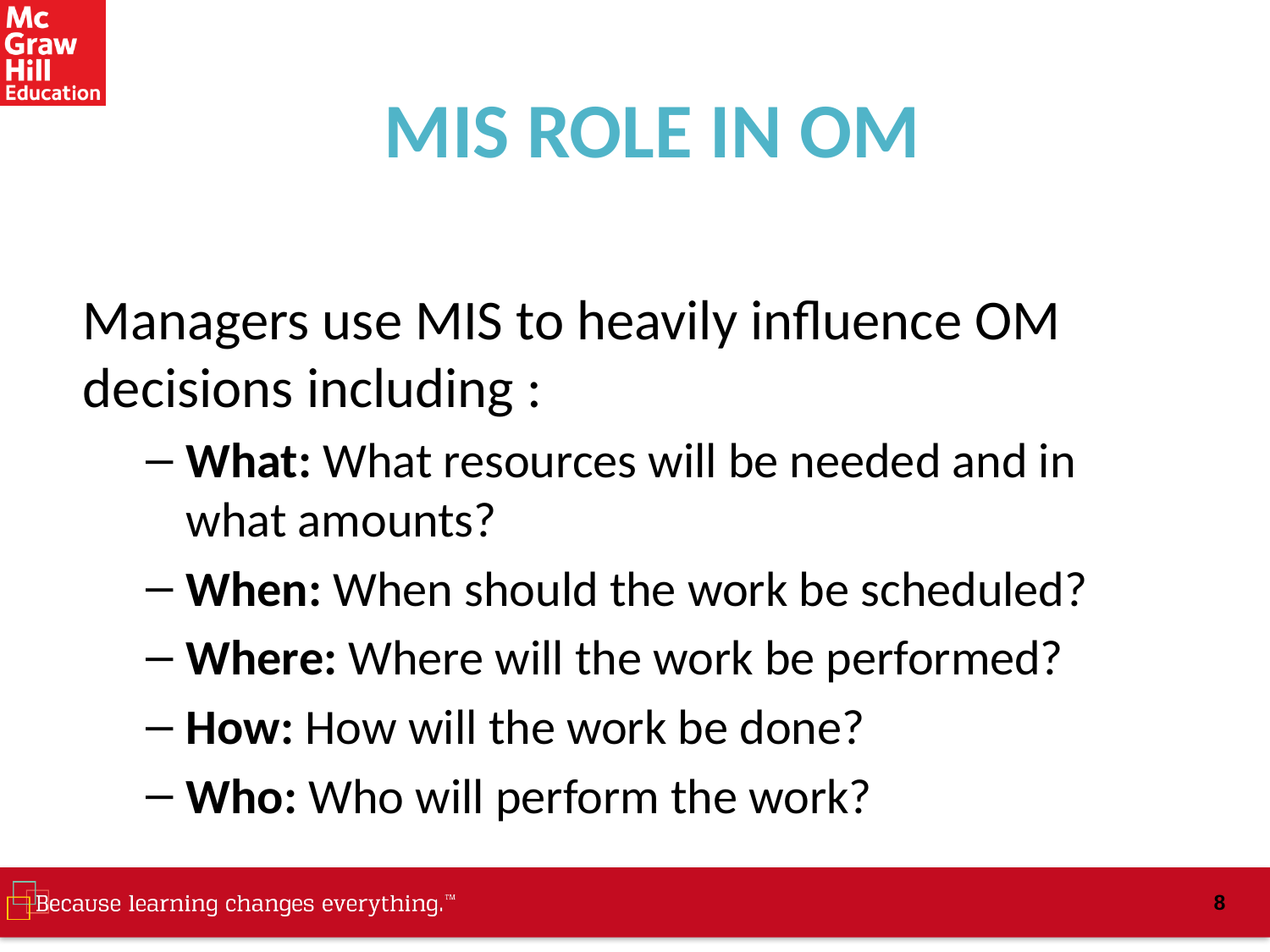

# MIS ROLE IN OM
Managers use MIS to heavily influence OM decisions including :
What: What resources will be needed and in what amounts?
When: When should the work be scheduled?
Where: Where will the work be performed?
How: How will the work be done?
Who: Who will perform the work?